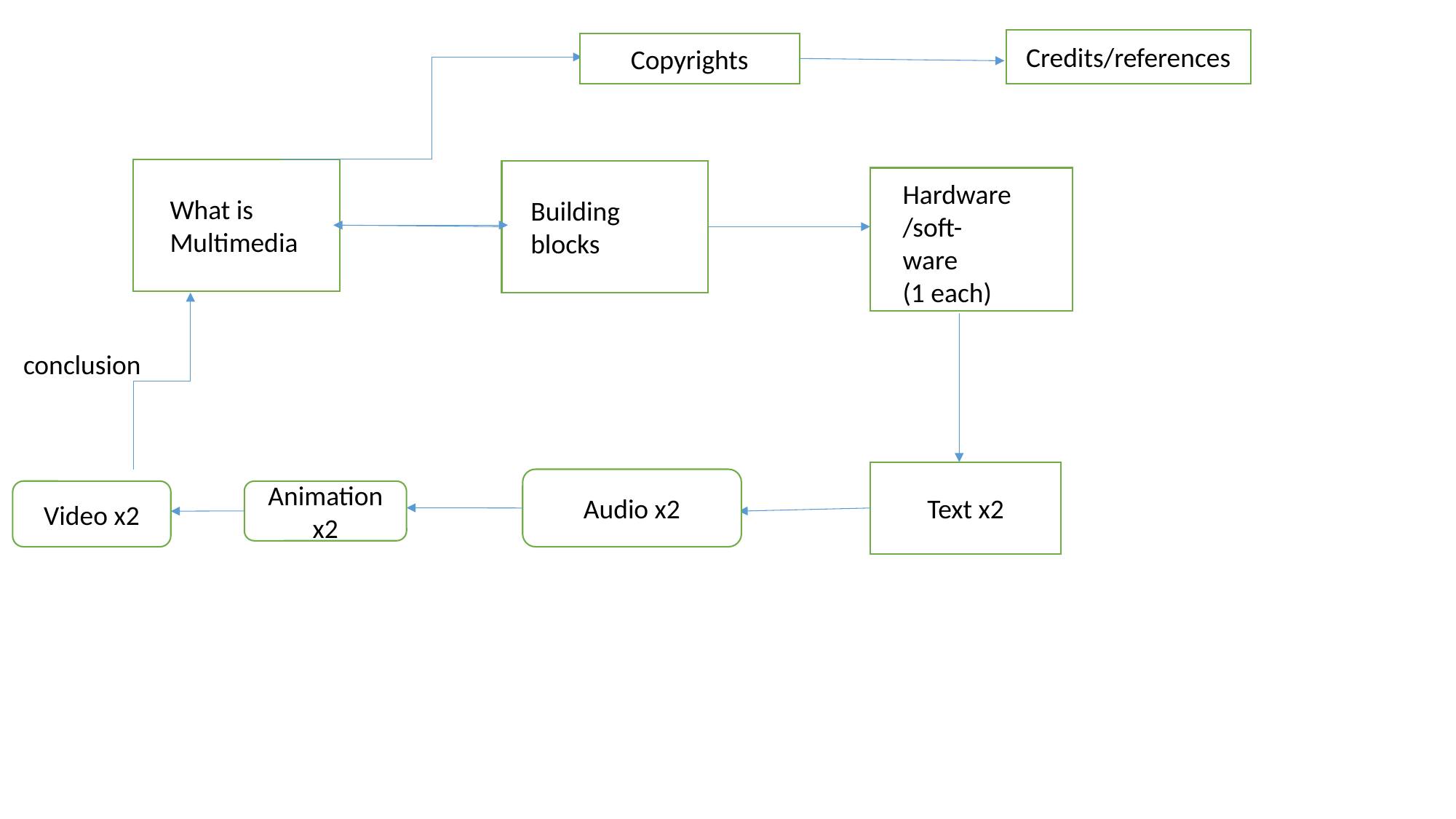

Credits/references
Copyrights

Hardware/soft-ware
(1 each)
What is Multimedia
Building blocks
conclusion
Text x2
Audio x2
Video x2
Animation x2